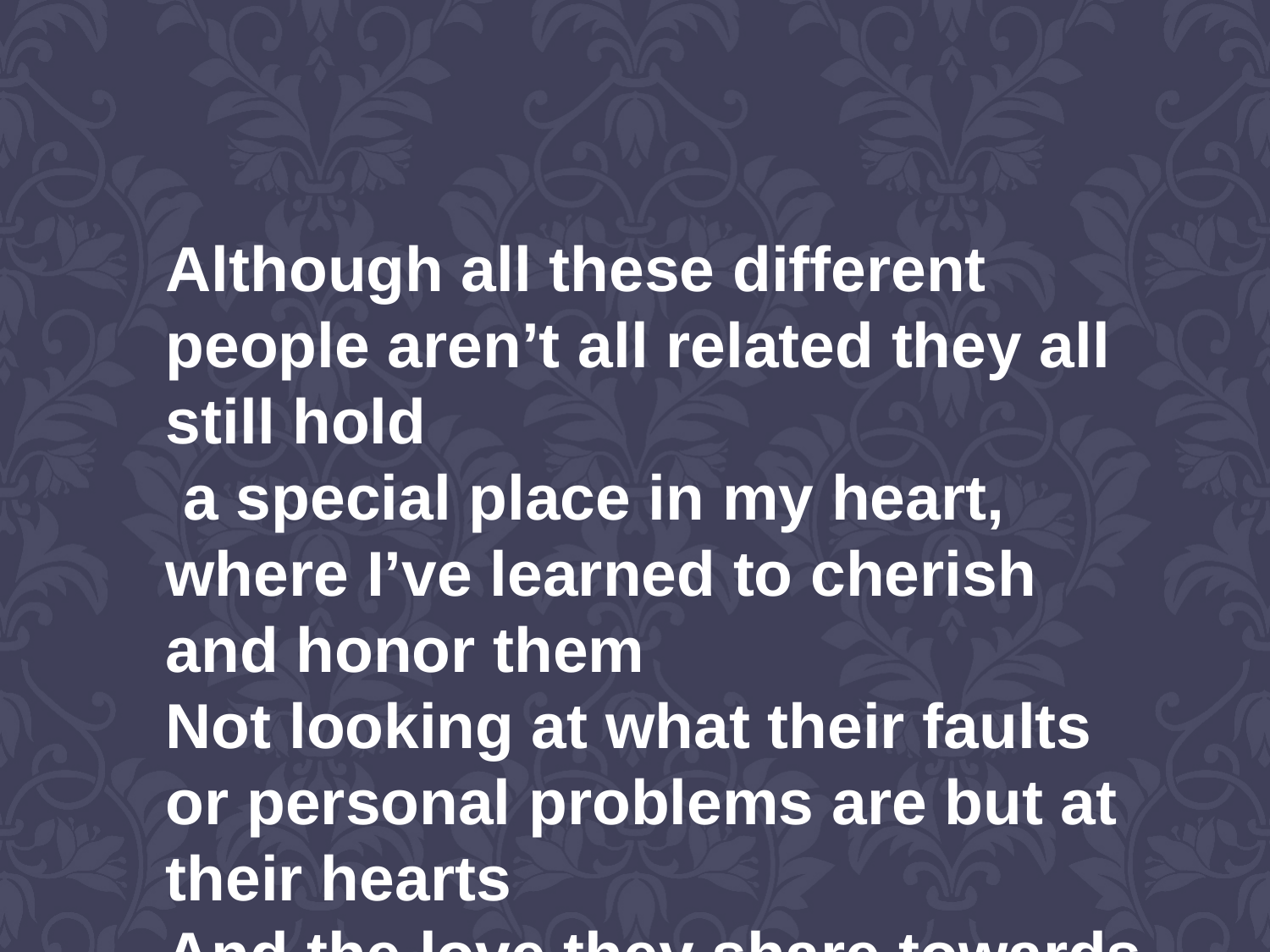

Although all these different people aren’t all related they all still hold
 a special place in my heart, where I’ve learned to cherish  and honor them
Not looking at what their faults or personal problems are but at their hearts
And the love they share towards me….